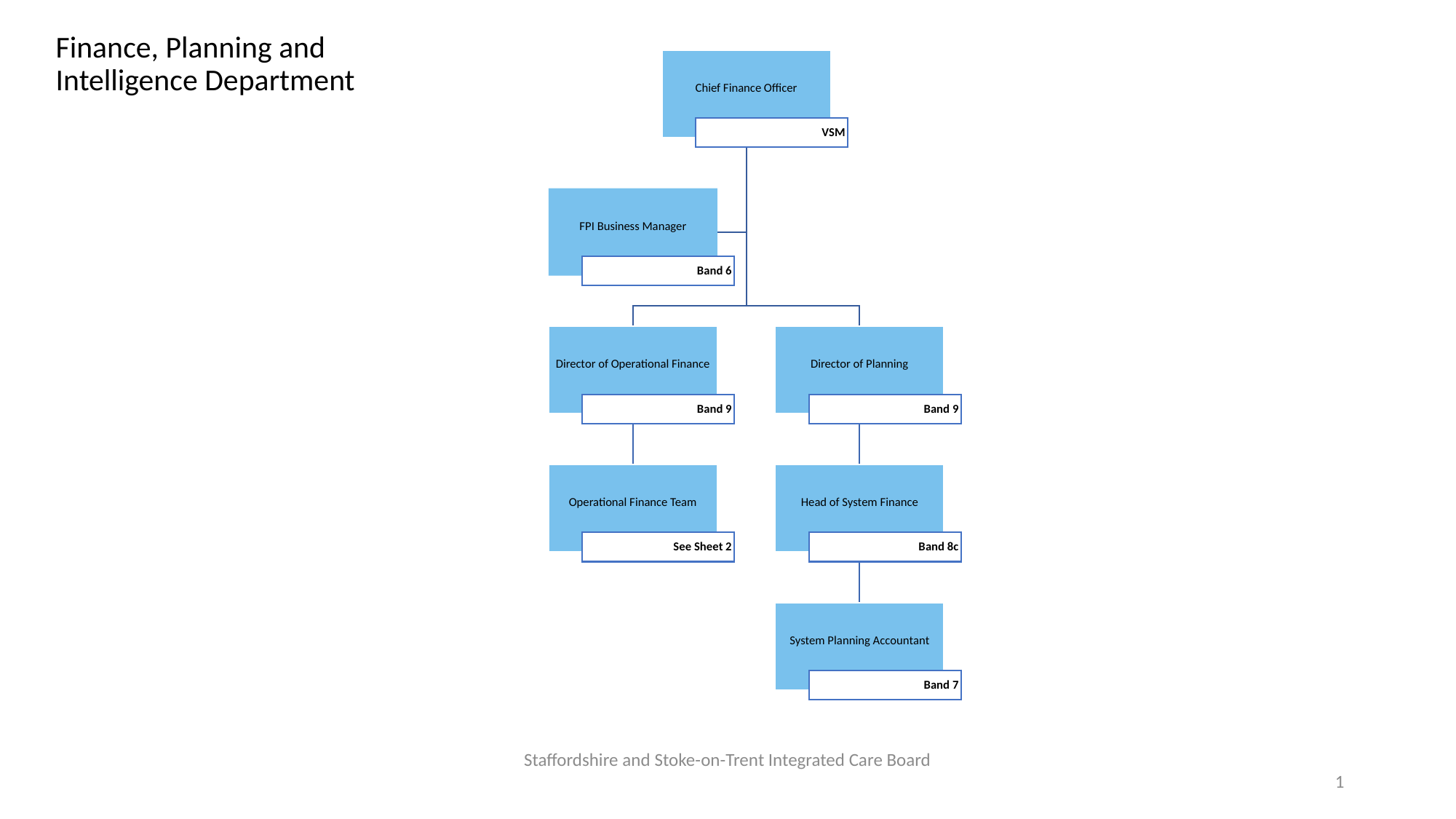

# Finance, Planning and Intelligence Department
Chief Finance Officer
VSM
Director of Operational Finance
Band 9
Operational Finance Team
See Sheet 2
Director of Planning
Band 9
Head of System Finance
Band 8c
System Planning Accountant
Band 7
FPI Business Manager
Band 6
Staffordshire and Stoke-on-Trent Integrated Care Board

1